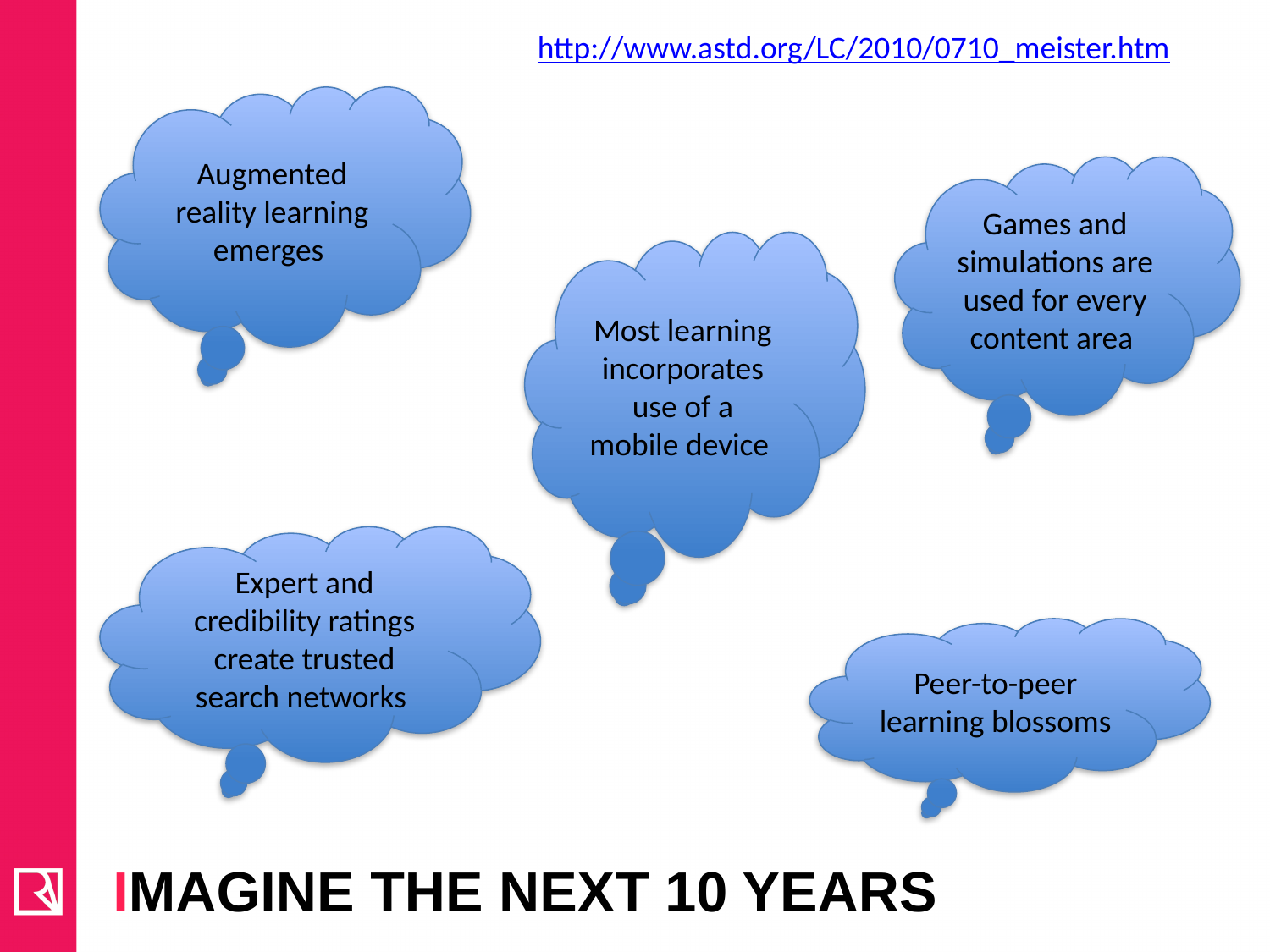

http://www.astd.org/LC/2010/0710_meister.htm
Augmented reality learning emerges
Games and simulations are used for every content area
Most learning incorporates use of a mobile device
Expert and credibility ratings create trusted search networks
Peer-to-peer learning blossoms
Imagine the next 10 years